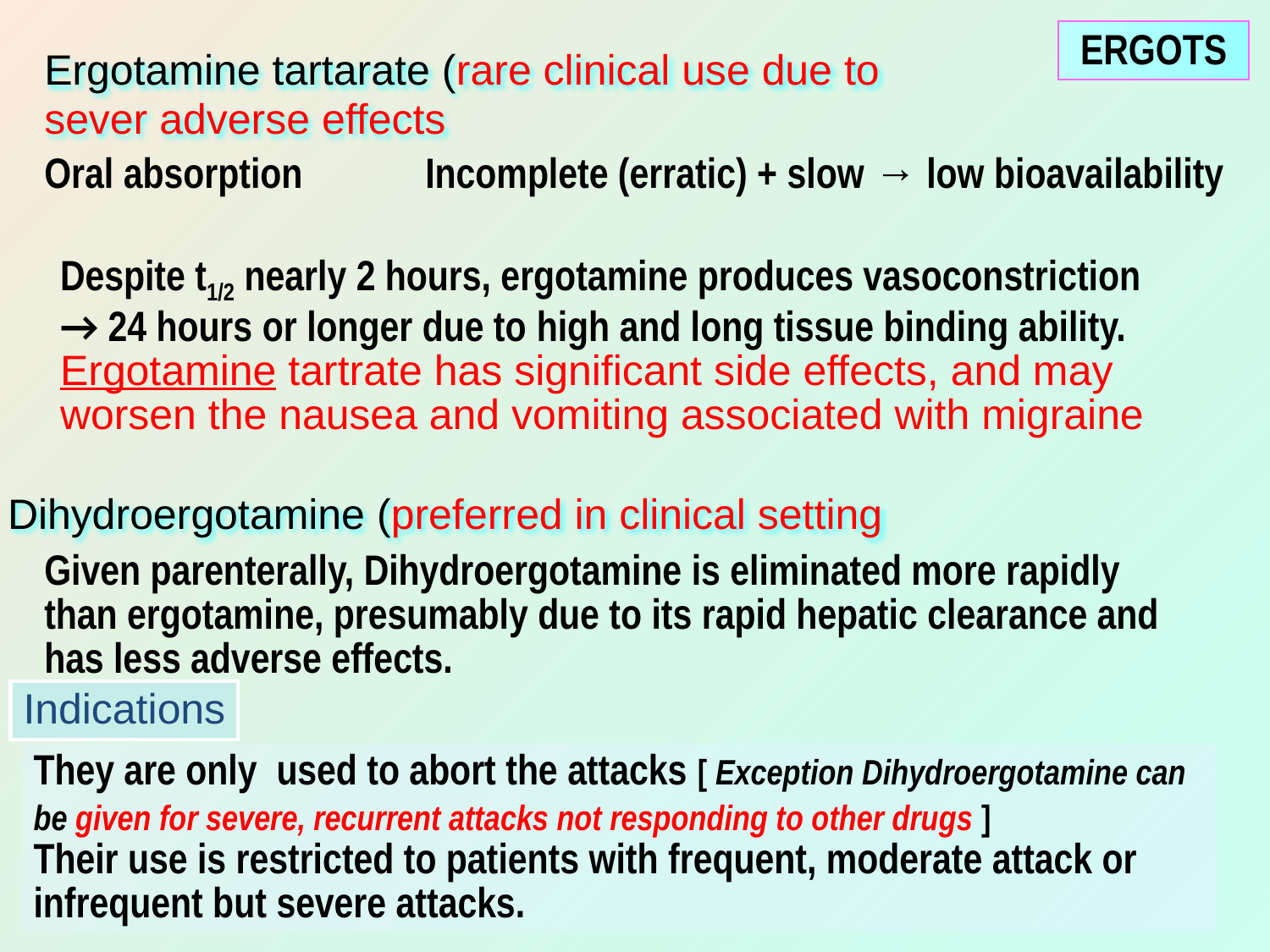

ERGOTS
Ergotamine tartarate (rare clinical use due to sever adverse effects

Oral absorption	Incomplete (erratic) + slow → low bioavailability

Despite t1/2 nearly 2 hours, ergotamine produces vasoconstriction → 24 hours or longer due to high and long tissue binding ability.
Ergotamine tartrate has significant side effects, and may worsen the nausea and vomiting associated with migraine
Dihydroergotamine (preferred in clinical setting
Given parenterally, Dihydroergotamine is eliminated more rapidly than ergotamine, presumably due to its rapid hepatic clearance and has less adverse effects.
Indications
They are only  used to abort the attacks [ Exception Dihydroergotamine can be given for severe, recurrent attacks not responding to other drugs ]
Their use is restricted to patients with frequent, moderate attack or infrequent but severe attacks.